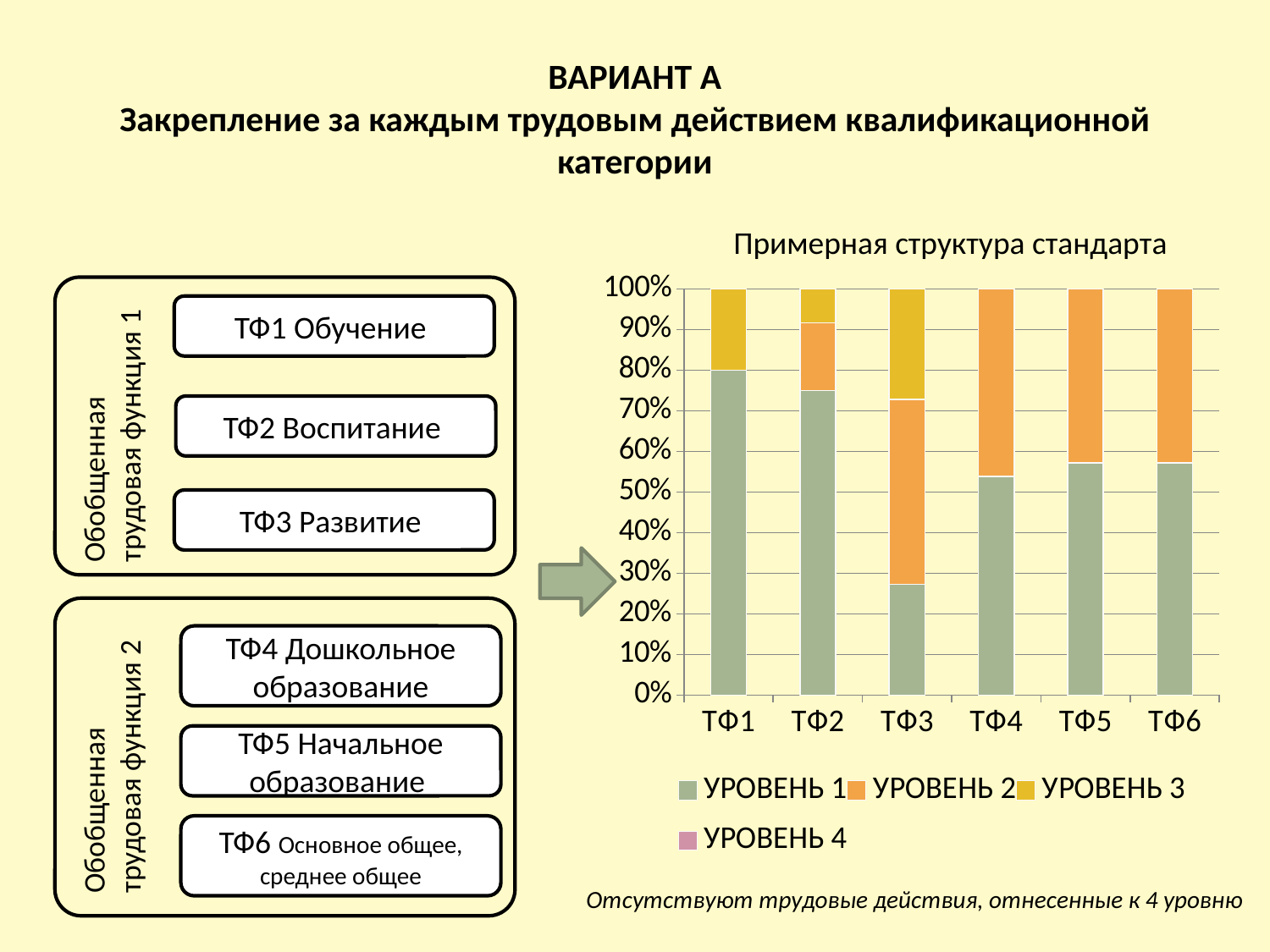

# ВАРИАНТ А Закрепление за каждым трудовым действием квалификационной категории
Примерная структура стандарта

### Chart

| Category | УРОВЕНЬ 1 | УРОВЕНЬ 2 | УРОВЕНЬ 3 | УРОВЕНЬ 4 |
|---|---|---|---|---|
| ТФ1 | 80.0 | 0.0 | 20.0 | 0.0 |
| ТФ2 | 75.0 | 16.66666666666667 | 8.333333333333336 | 0.0 |
| ТФ3 | 27.27272727272725 | 45.454545454545425 | 27.27272727272725 | 0.0 |
| ТФ4 | 53.84615384615387 | 46.15384615384611 | 0.0 | 0.0 |
| ТФ5 | 57.14285714285715 | 42.85714285714284 | 0.0 | 0.0 |
| ТФ6 | 57.14285714285715 | 42.85714285714284 | 0.0 | 0.0 |
Обобщенная трудовая функция 1

ТФ4 Дошкольное образование
ТФ5 Начальное образование
ТФ6 Основное общее, среднее общее
Обобщенная трудовая функция 2
ТФ1 Обучение
ТФ2 Воспитание
ТФ3 Развитие

Отсутствуют трудовые действия, отнесенные к 4 уровню